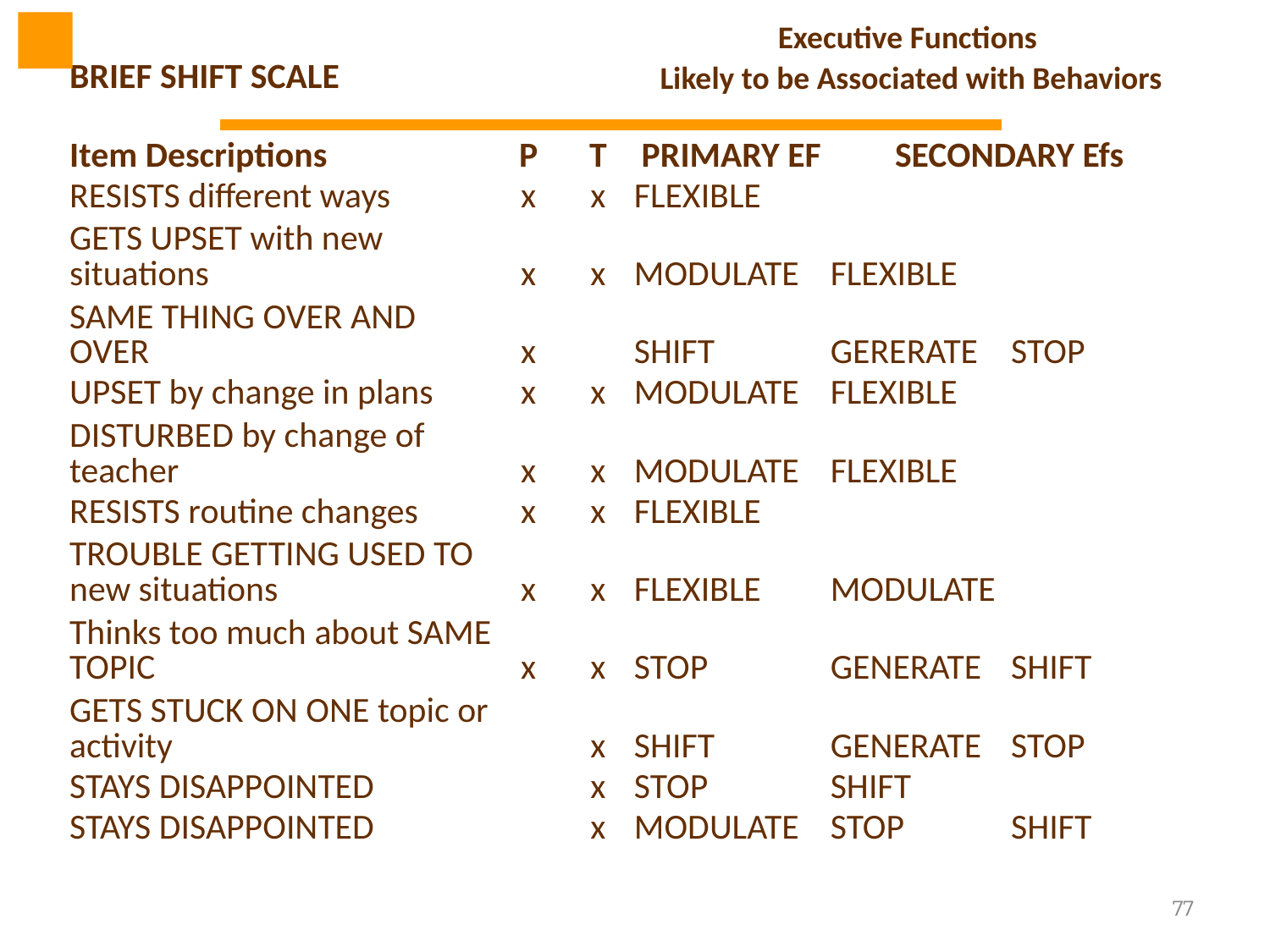

|  |  |  | Executive Functions |  |  |
| --- | --- | --- | --- | --- | --- |
| BRIEF SHIFT SCALE |  |  | Likely to be Associated with Behaviors |  |  |
| Item Descriptions | P | T | PRIMARY EF | SECONDARY Efs |  |
| RESISTS different ways | x | x | FLEXIBLE |  |  |
| GETS UPSET with new situations | x | x | MODULATE | FLEXIBLE |  |
| SAME THING OVER AND OVER | x |  | SHIFT | GERERATE | STOP |
| UPSET by change in plans | x | x | MODULATE | FLEXIBLE |  |
| DISTURBED by change of teacher | x | x | MODULATE | FLEXIBLE |  |
| RESISTS routine changes | x | x | FLEXIBLE |  |  |
| TROUBLE GETTING USED TO new situations | x | x | FLEXIBLE | MODULATE |  |
| Thinks too much about SAME TOPIC | x | x | STOP | GENERATE | SHIFT |
| GETS STUCK ON ONE topic or activity |  | x | SHIFT | GENERATE | STOP |
| STAYS DISAPPOINTED |  | x | STOP | SHIFT |  |
| STAYS DISAPPOINTED |  | x | MODULATE | STOP | SHIFT |
77